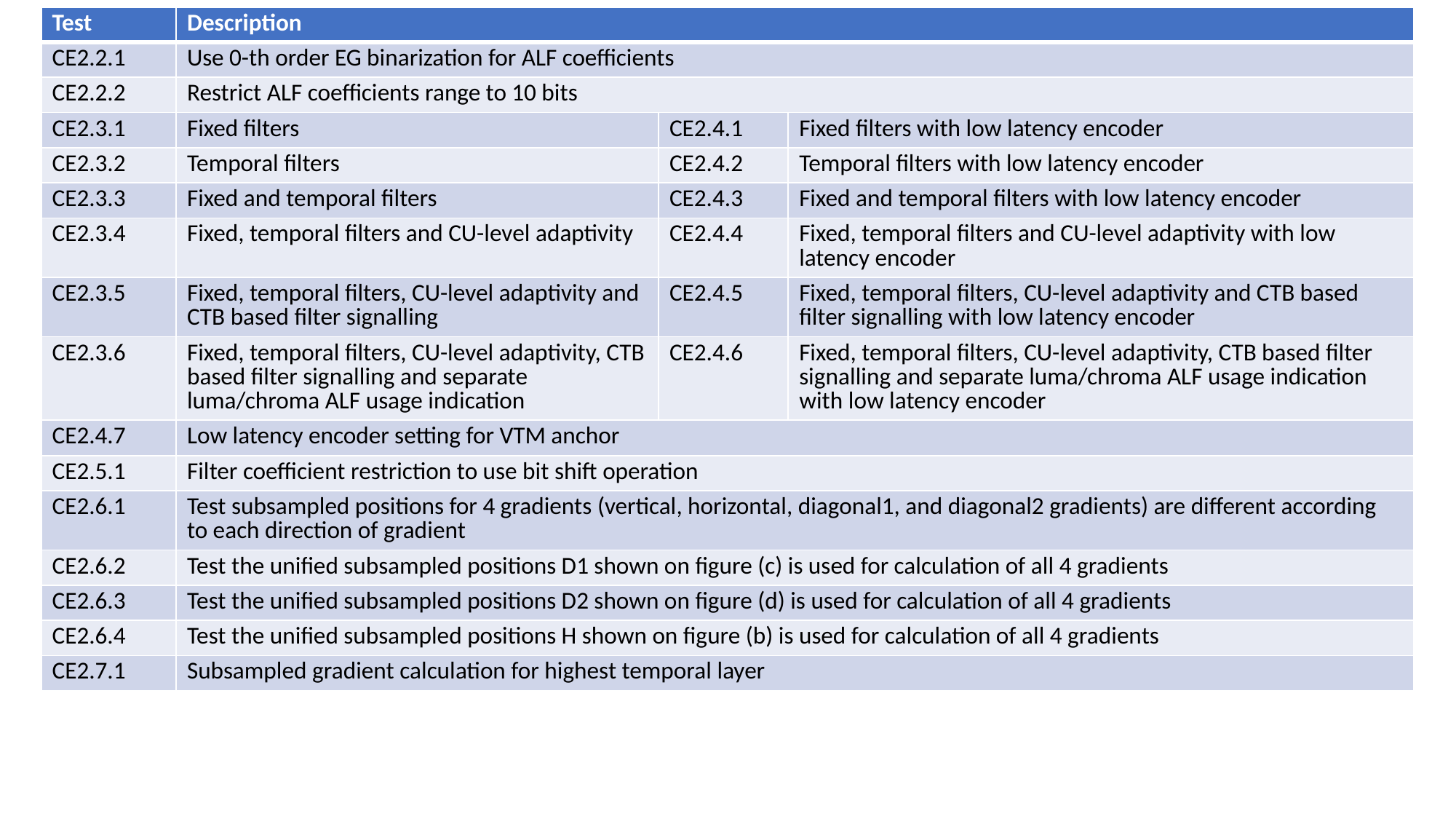

| Test | Description |  |  |
| --- | --- | --- | --- |
| CE2.2.1 | Use 0-th order EG binarization for ALF coefficients |  |  |
| CE2.2.2 | Restrict ALF coefficients range to 10 bits |  |  |
| CE2.3.1 | Fixed filters | CE2.4.1 | Fixed filters with low latency encoder |
| CE2.3.2 | Temporal filters | CE2.4.2 | Temporal filters with low latency encoder |
| CE2.3.3 | Fixed and temporal filters | CE2.4.3 | Fixed and temporal filters with low latency encoder |
| CE2.3.4 | Fixed, temporal filters and CU-level adaptivity | CE2.4.4 | Fixed, temporal filters and CU-level adaptivity with low latency encoder |
| CE2.3.5 | Fixed, temporal filters, CU-level adaptivity and CTB based filter signalling | CE2.4.5 | Fixed, temporal filters, CU-level adaptivity and CTB based filter signalling with low latency encoder |
| CE2.3.6 | Fixed, temporal filters, CU-level adaptivity, CTB based filter signalling and separate luma/chroma ALF usage indication | CE2.4.6 | Fixed, temporal filters, CU-level adaptivity, CTB based filter signalling and separate luma/chroma ALF usage indication with low latency encoder |
| CE2.4.7 | Low latency encoder setting for VTM anchor |  |  |
| CE2.5.1 | Filter coefficient restriction to use bit shift operation |  |  |
| CE2.6.1 | Test subsampled positions for 4 gradients (vertical, horizontal, diagonal1, and diagonal2 gradients) are different according to each direction of gradient |  |  |
| CE2.6.2 | Test the unified subsampled positions D1 shown on figure (c) is used for calculation of all 4 gradients |  |  |
| CE2.6.3 | Test the unified subsampled positions D2 shown on figure (d) is used for calculation of all 4 gradients |  |  |
| CE2.6.4 | Test the unified subsampled positions H shown on figure (b) is used for calculation of all 4 gradients |  |  |
| CE2.7.1 | Subsampled gradient calculation for highest temporal layer |  |  |